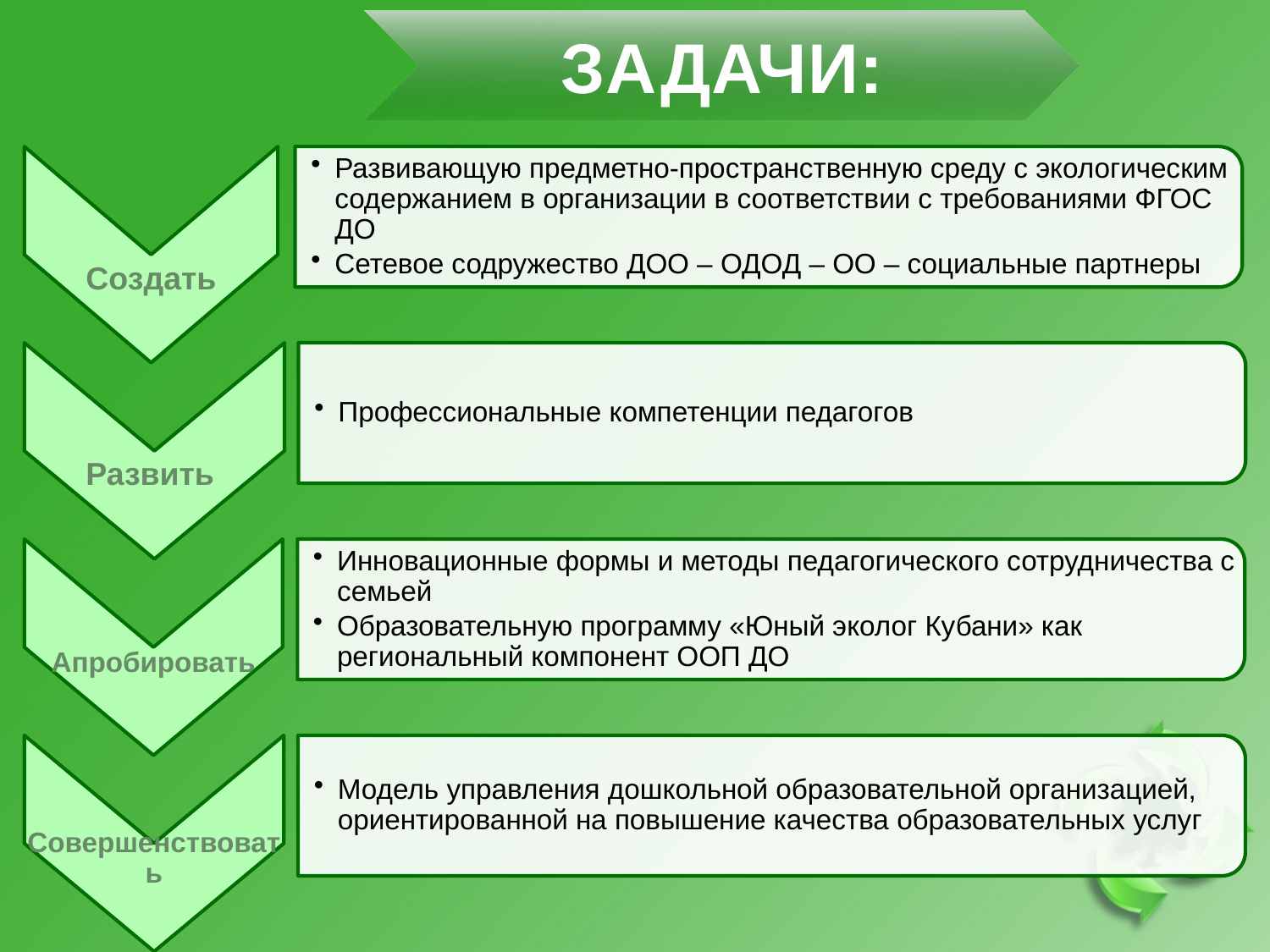

ЗАДАЧИ:

Создать
Развивающую предметно-пространственную среду с экологическим содержанием в организации в соответствии с требованиями ФГОС ДО
Сетевое содружество ДОО – ОДОД – ОО – социальные партнеры

Развить
Профессиональные компетенции педагогов

Апробировать
Инновационные формы и методы педагогического сотрудничества с семьей
Образовательную программу «Юный эколог Кубани» как региональный компонент ООП ДО

Совершенствовать
Модель управления дошкольной образовательной организацией, ориентированной на повышение качества образовательных услуг